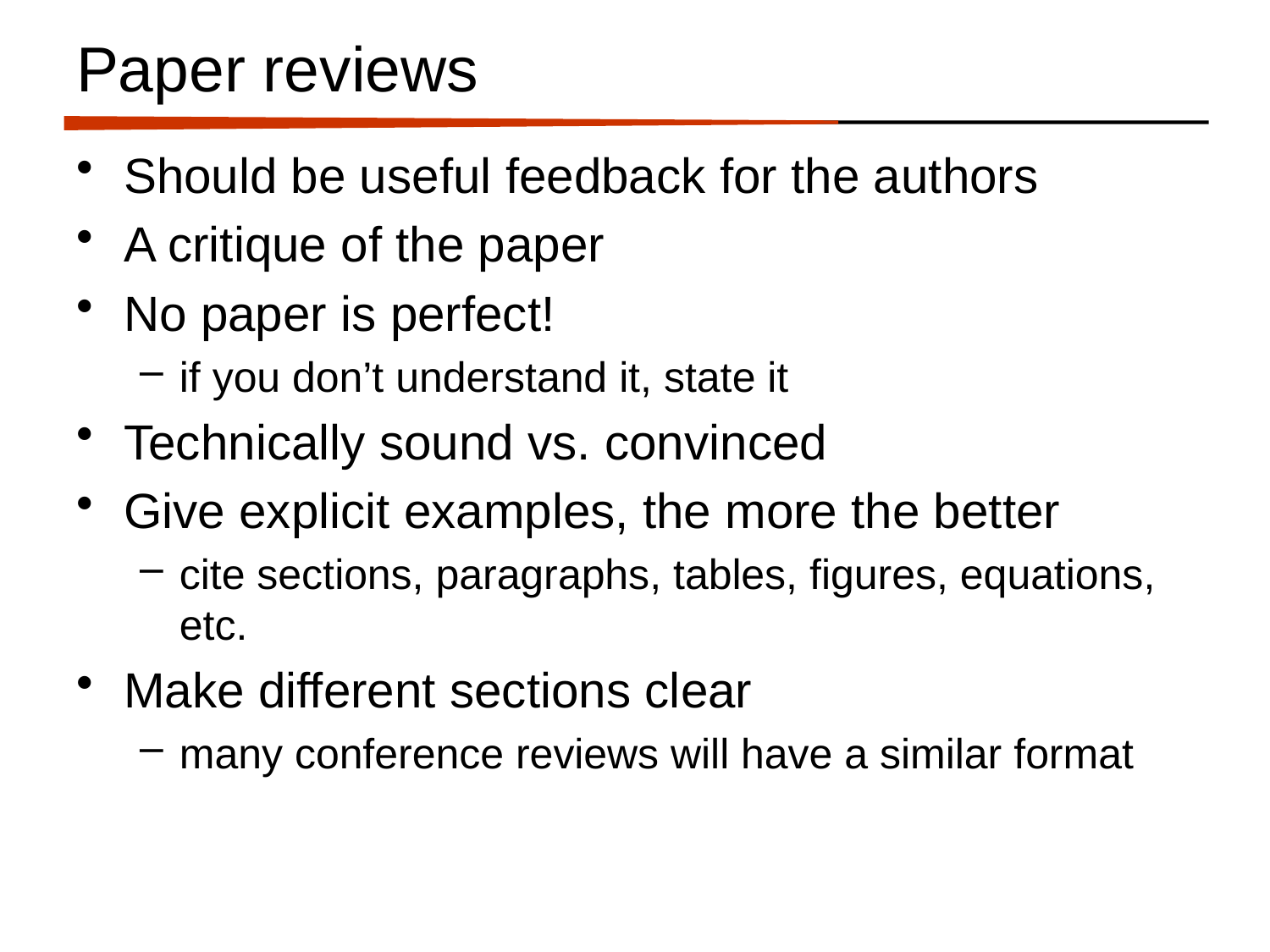

# Paper reviews
Should be useful feedback for the authors
A critique of the paper
No paper is perfect!
if you don’t understand it, state it
Technically sound vs. convinced
Give explicit examples, the more the better
cite sections, paragraphs, tables, figures, equations, etc.
Make different sections clear
many conference reviews will have a similar format